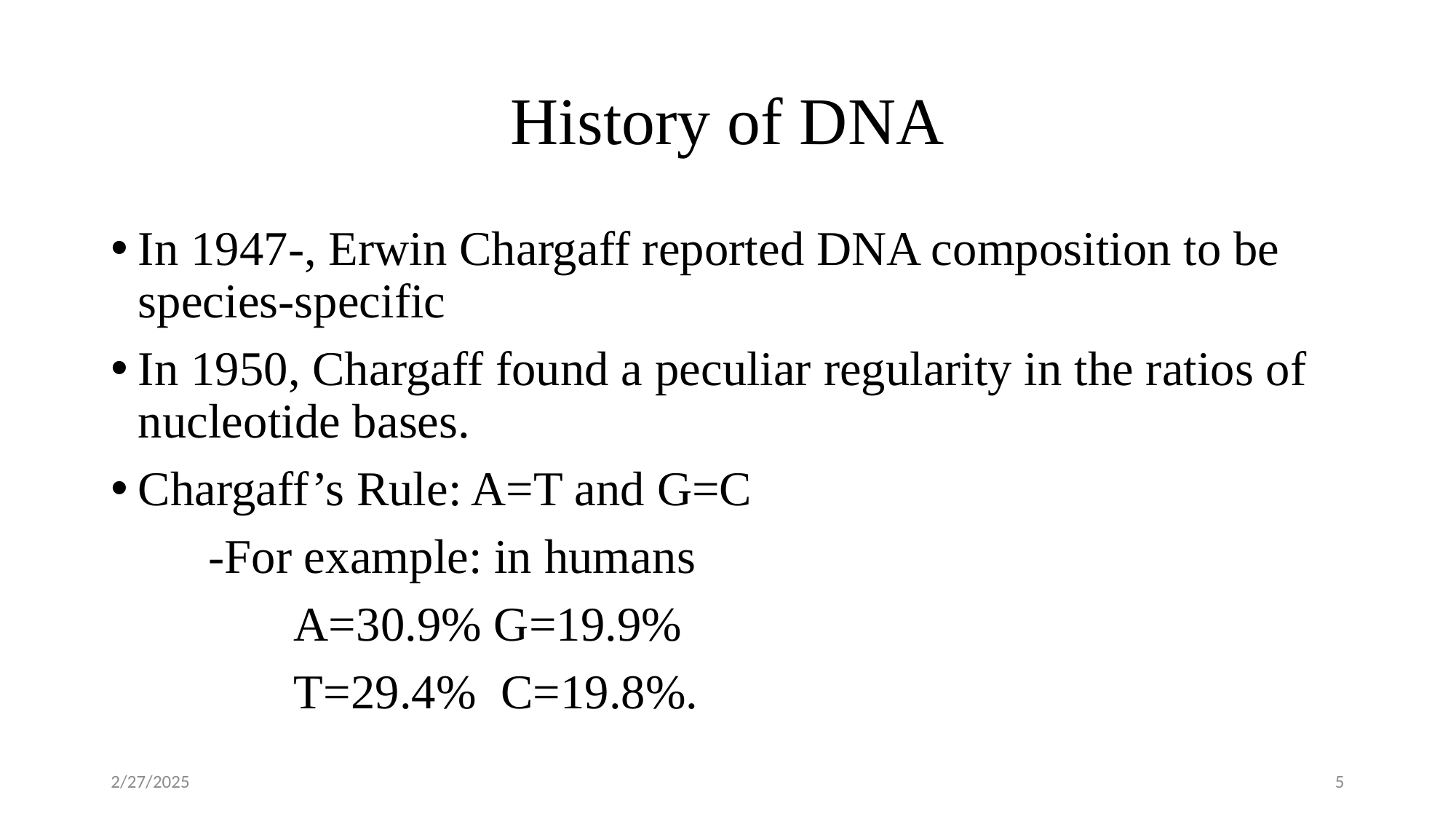

# History of DNA
In 1947-, Erwin Chargaff reported DNA composition to be species-specific
In 1950, Chargaff found a peculiar regularity in the ratios of nucleotide bases.
Chargaff’s Rule: A=T and G=C
        -For example: in humans
               A=30.9% G=19.9%
               T=29.4%  C=19.8%.
2/27/2025
5